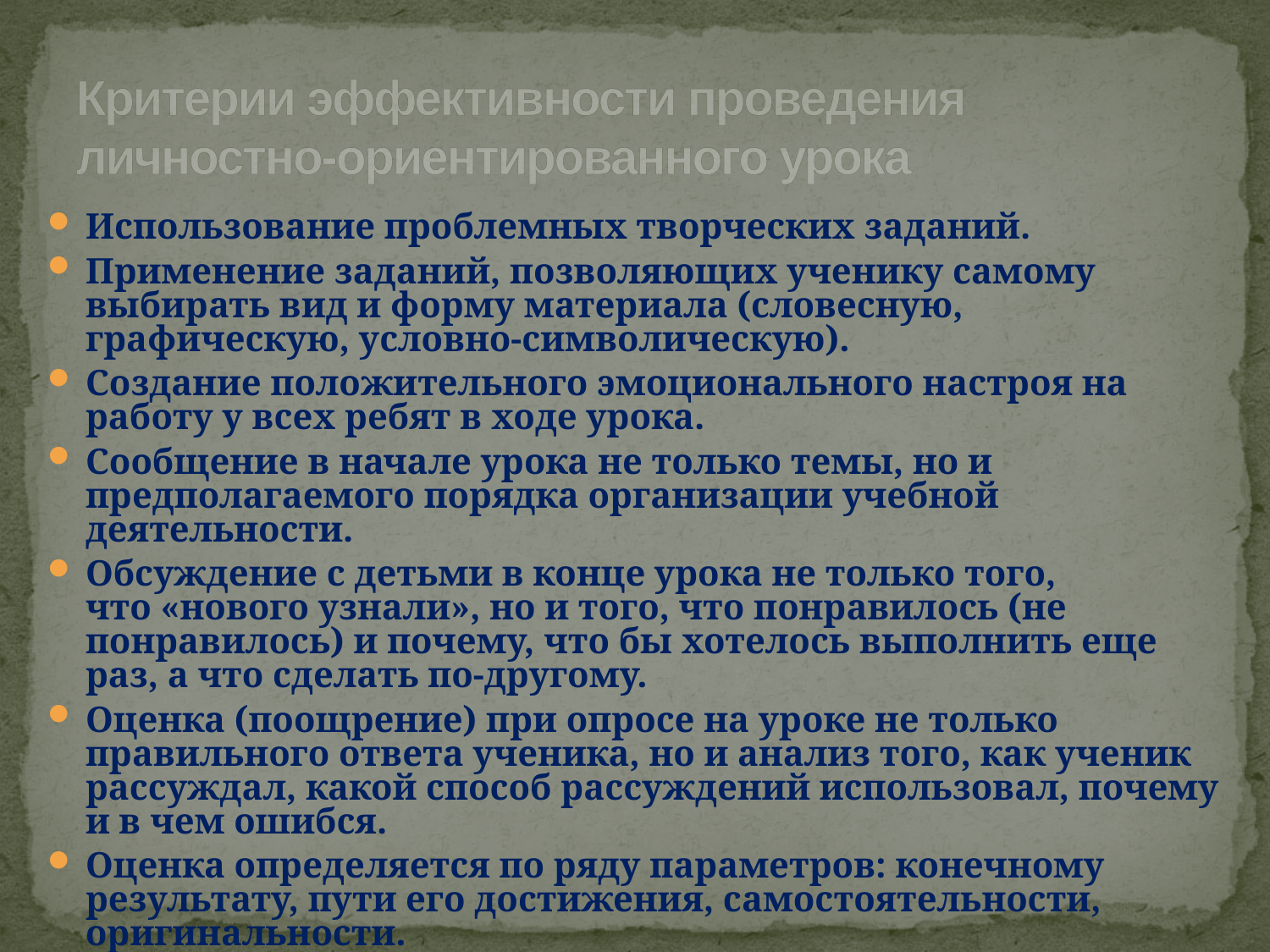

# Критерии эффективности проведения личностно-ориентированного урока
Использование проблемных творческих заданий.
Применение заданий, позволяющих ученику самому выбирать вид и форму материала (словесную, графическую, условно-символическую).
Создание положительного эмоционального настроя на работу у всех ребят в ходе урока.
Сообщение в начале урока не только темы, но и предполагаемого порядка организации учебной деятельности.
Обсуждение с детьми в конце урока не только того,
что «нового узнали», но и того, что понравилось (не понравилось) и почему, что бы хотелось выполнить еще раз, а что сделать по-другому.
Оценка (поощрение) при опросе на уроке не только правильного ответа ученика, но и анализ того, как ученик рассуждал, какой способ рассуждений использовал, почему и в чем ошибся.
Оценка определяется по ряду параметров: конечному результату, пути его достижения, самостоятельности, оригинальности.